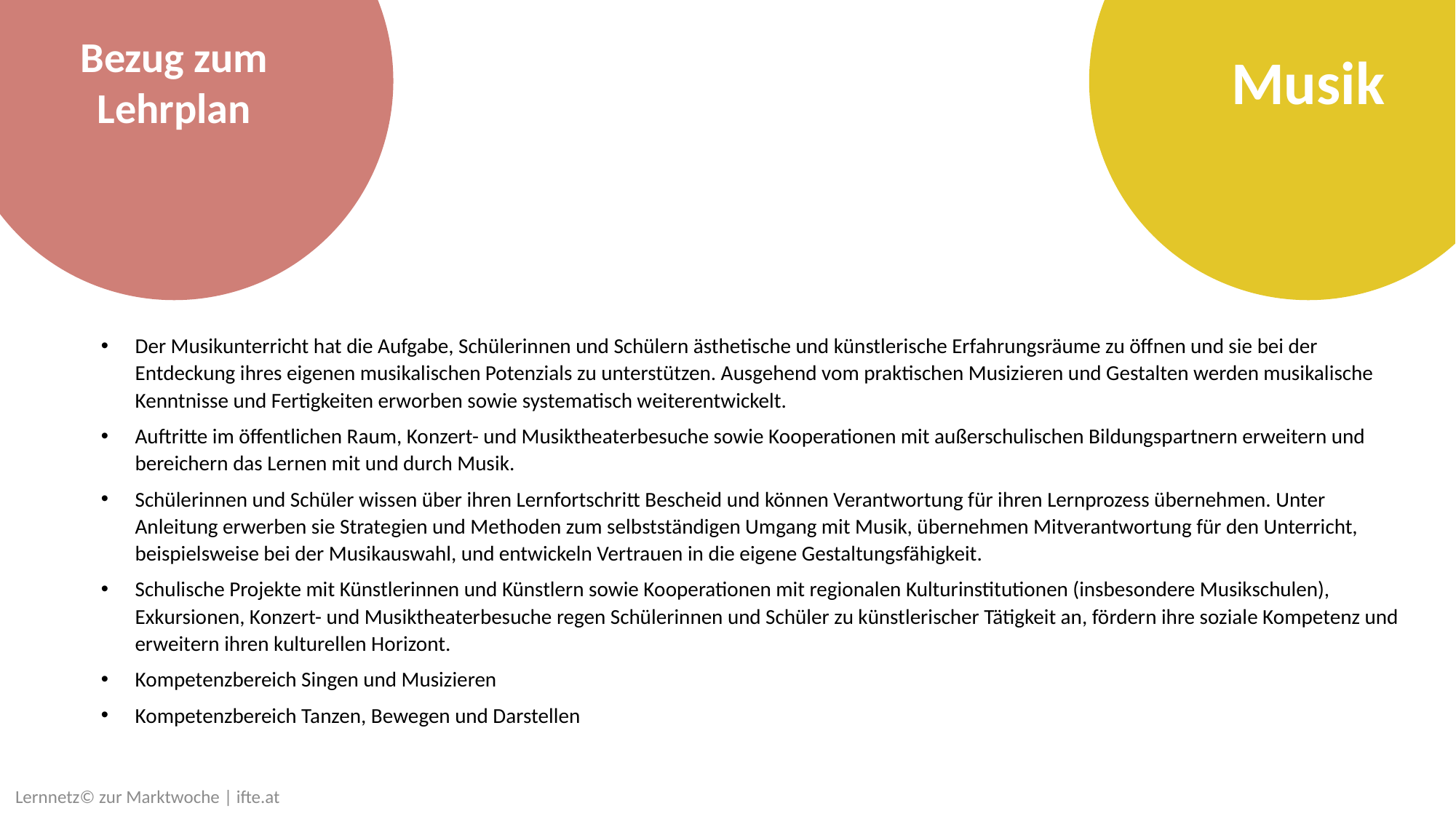

mögliche Aktivitäten im Projekt „Marktwoche“
Bezug zum Lehrplan
Musik
Je nachdem, welches Produkt oder welche Dienstleistung beim Design Thinking-Prozess entwickelt wird, kann Musik eine wichtige Rolle im Projekt spielen. Ein musikalisches Angebot in Form von Liedern, Instrumentalmusik, Tänzen etc. könnte die Dienstleistung sein, die die SuS im Design Thinking-Prozess erarbeiten und am Markt-Tag verkaufen. Hier hat sich in bisherigen Projekten die Zusammenarbeit mit Künstler:innen als sehr wertvoll und bereichernd erwiesen.
M - Design Thinking, Teil 1
M - Design Thinking, Teil 2
M - Projekt planen, Arbeitspakete (Werbesong für Produkt oder Dienstleistung entwickeln)
M - Produkt herstellen, Dienstleistung vorbereiten
Der Musikunterricht hat die Aufgabe, Schülerinnen und Schülern ästhetische und künstlerische Erfahrungsräume zu öffnen und sie bei der Entdeckung ihres eigenen musikalischen Potenzials zu unterstützen. Ausgehend vom praktischen Musizieren und Gestalten werden musikalische Kenntnisse und Fertigkeiten erworben sowie systematisch weiterentwickelt.
Auftritte im öffentlichen Raum, Konzert- und Musiktheaterbesuche sowie Kooperationen mit außerschulischen Bildungspartnern erweitern und bereichern das Lernen mit und durch Musik.
Schülerinnen und Schüler wissen über ihren Lernfortschritt Bescheid und können Verantwortung für ihren Lernprozess übernehmen. Unter Anleitung erwerben sie Strategien und Methoden zum selbstständigen Umgang mit Musik, übernehmen Mitverantwortung für den Unterricht, beispielsweise bei der Musikauswahl, und entwickeln Vertrauen in die eigene Gestaltungsfähigkeit.
Schulische Projekte mit Künstlerinnen und Künstlern sowie Kooperationen mit regionalen Kulturinstitutionen (insbesondere Musikschulen), Exkursionen, Konzert- und Musiktheaterbesuche regen Schülerinnen und Schüler zu künstlerischer Tätigkeit an, fördern ihre soziale Kompetenz und erweitern ihren kulturellen Horizont.
Kompetenzbereich Singen und Musizieren
Kompetenzbereich Tanzen, Bewegen und Darstellen
Lernnetz© zur Marktwoche | ifte.at